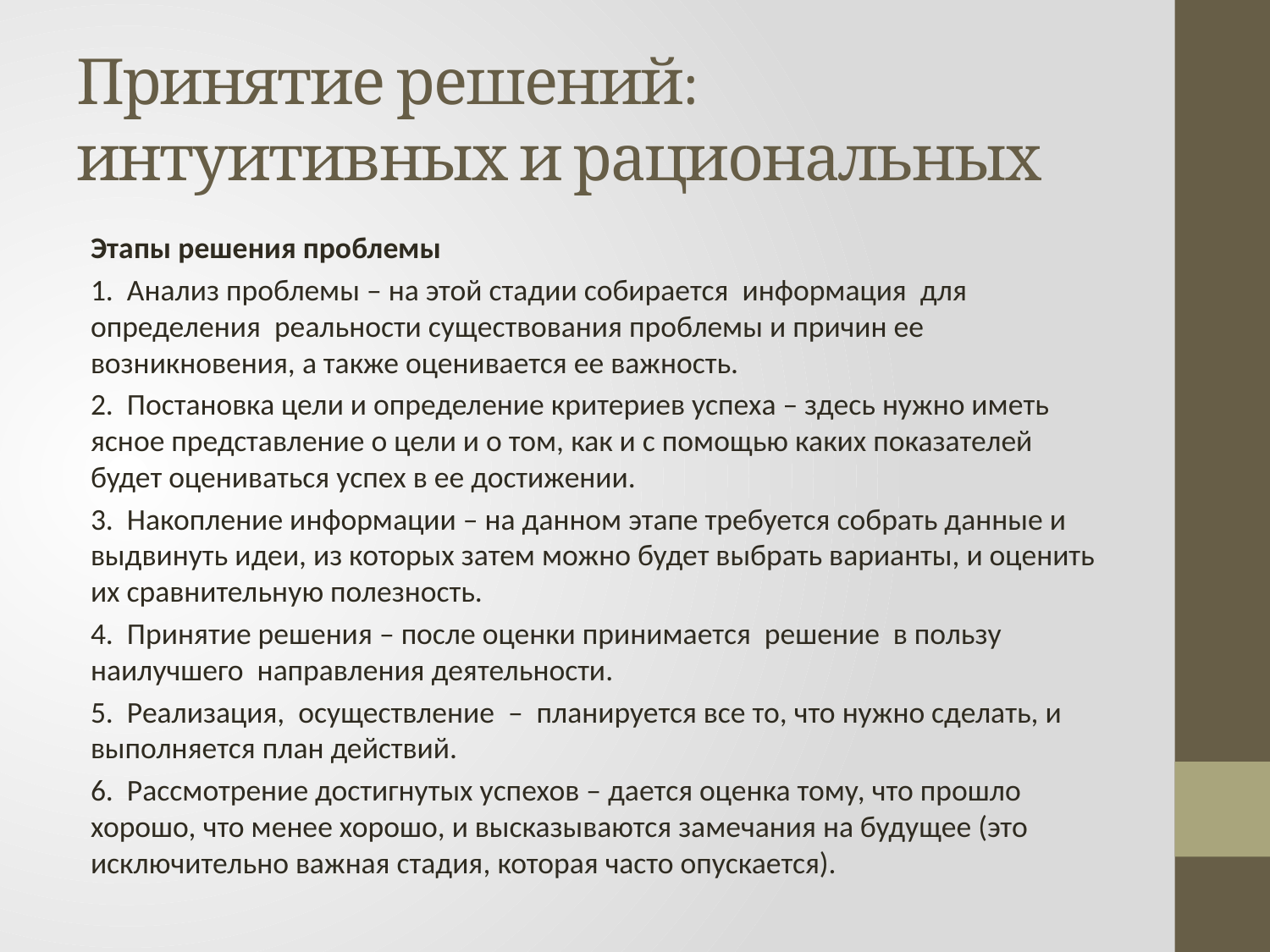

# Принятие решений: интуитивных и рациональных
Этапы решения проблемы
1.  Анализ проблемы – на этой стадии собирается  информация  для  определения  реальности существования проблемы и причин ее возникновения, а также оценивается ее важность.
2.  Постановка цели и определение критериев успеха – здесь нужно иметь ясное представление о цели и о том, как и с помощью каких показателей будет оцениваться успех в ее достижении.
3.  Накопление информации – на данном этапе требуется собрать данные и выдвинуть идеи, из которых затем можно будет выбрать варианты, и оценить их сравнительную полезность.
4.  Принятие решения – после оценки принимается  решение  в пользу  наилучшего  направления деятельности.
5.  Реализация,  осуществление  –  планируется все то, что нужно сделать, и выполняется план действий.
6.  Рассмотрение достигнутых успехов – дается оценка тому, что прошло хорошо, что менее хорошо, и высказываются замечания на будущее (это исключительно важная стадия, которая часто опускается).